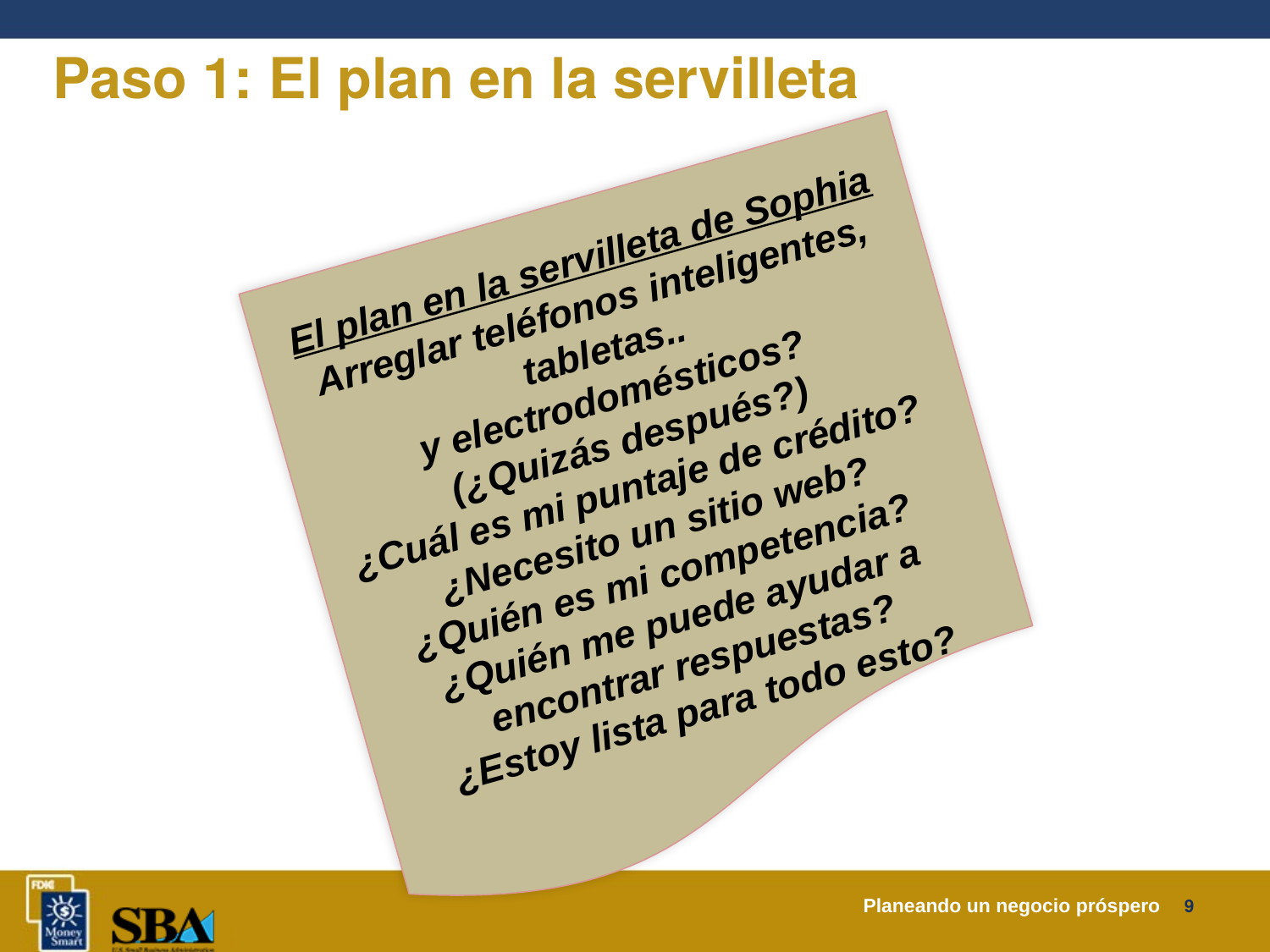

# Paso 1: El plan en la servilleta

El plan en la servilleta de Sophia
Arreglar teléfonos inteligentes, tabletas..
y electrodomésticos?
(¿Quizás después?)
¿Cuál es mi puntaje de crédito?
¿Necesito un sitio web?
¿Quién es mi competencia?
¿Quién me puede ayudar a encontrar respuestas?
¿Estoy lista para todo esto?